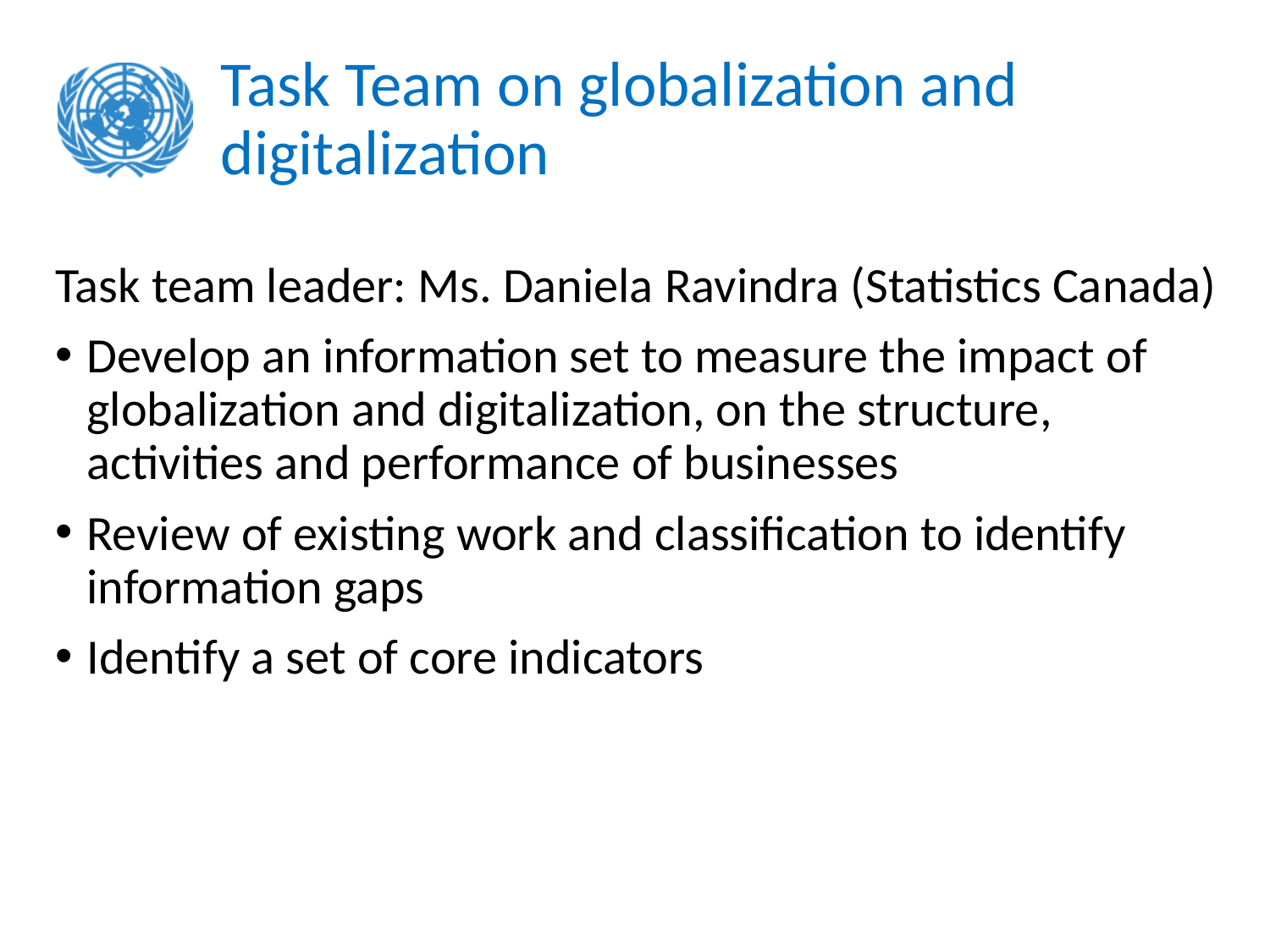

# Task Team on globalization and digitalization
Task team leader: Ms. Daniela Ravindra (Statistics Canada)
Develop an information set to measure the impact of globalization and digitalization, on the structure, activities and performance of businesses
Review of existing work and classification to identify information gaps
Identify a set of core indicators